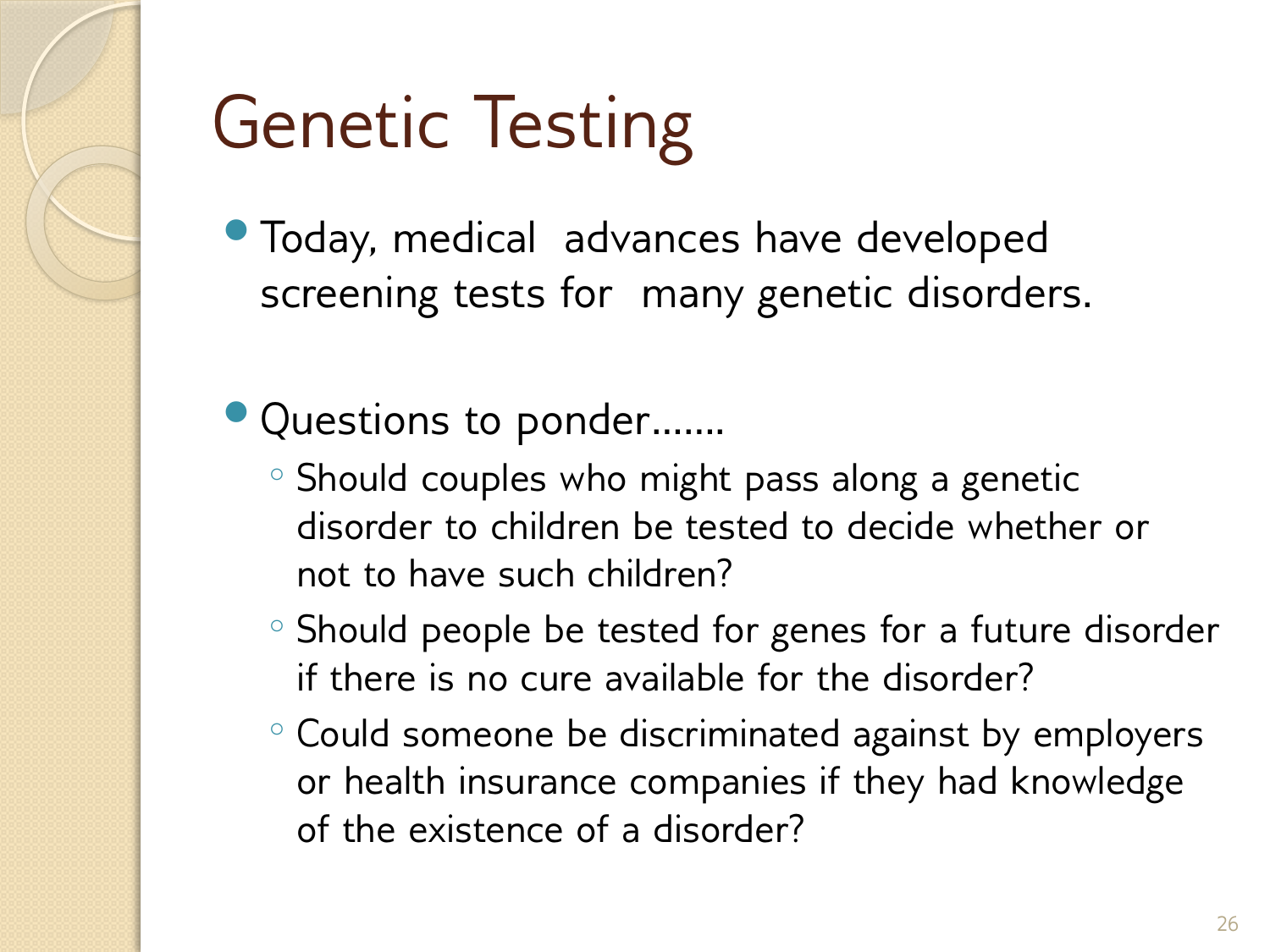

# Genetic Testing
Today, medical  advances have developed screening tests for  many genetic disorders.

Questions to ponder…….
Should couples who might pass along a genetic disorder to children be tested to decide whether or  not to have such children?
Should people be tested for genes for a future disorder if there is no cure available for the disorder?
Could someone be discriminated against by employers or health insurance companies if they had knowledge of the existence of a disorder?

26